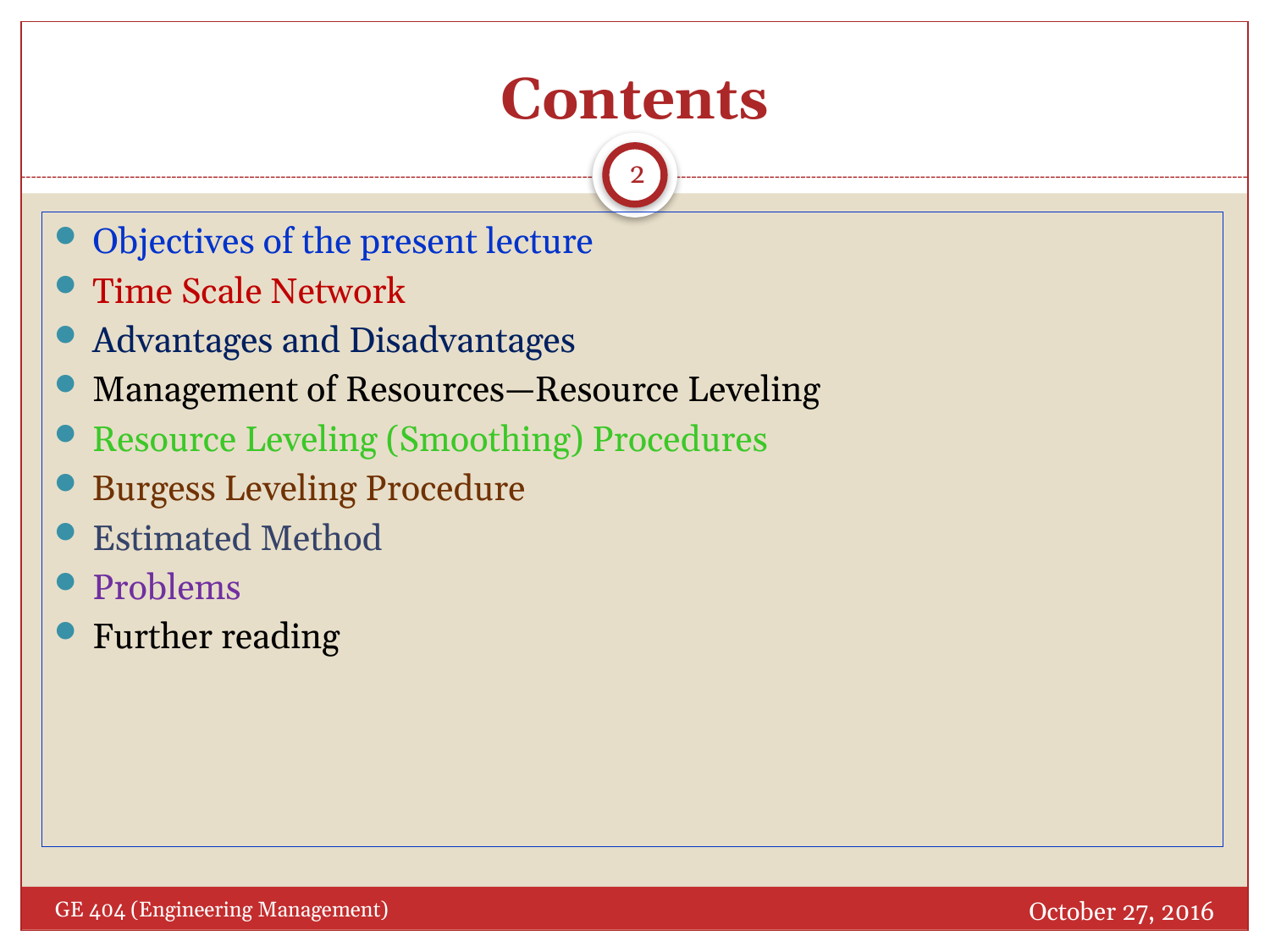

# Contents
2
Objectives of the present lecture
Time Scale Network
Advantages and Disadvantages
Management of Resources—Resource Leveling
Resource Leveling (Smoothing) Procedures
Burgess Leveling Procedure
Estimated Method
Problems
Further reading

October 27, 2016
GE 404 (Engineering Management)